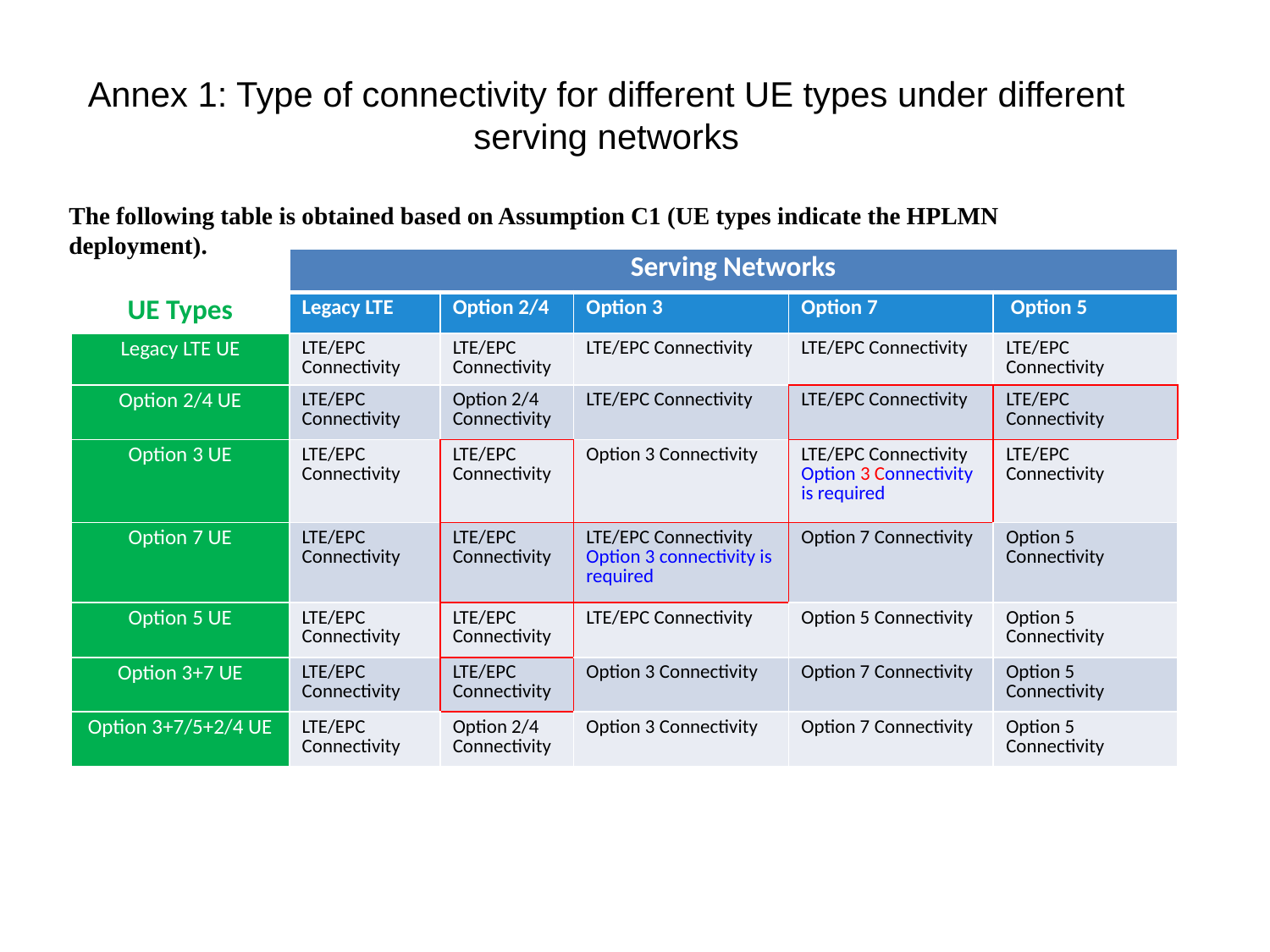

# Annex 1: Type of connectivity for different UE types under different serving networks
The following table is obtained based on Assumption C1 (UE types indicate the HPLMN deployment).
|  | Serving Networks |  |  |  |  |
| --- | --- | --- | --- | --- | --- |
| UE Types | Legacy LTE | Option 2/4 | Option 3 | Option 7 | Option 5 |
| Legacy LTE UE | LTE/EPC Connectivity | LTE/EPC Connectivity | LTE/EPC Connectivity | LTE/EPC Connectivity | LTE/EPC Connectivity |
| Option 2/4 UE | LTE/EPC Connectivity | Option 2/4 Connectivity | LTE/EPC Connectivity | LTE/EPC Connectivity | LTE/EPC Connectivity |
| Option 3 UE | LTE/EPC Connectivity | LTE/EPC Connectivity | Option 3 Connectivity | LTE/EPC Connectivity Option 3 Connectivity is required | LTE/EPC Connectivity |
| Option 7 UE | LTE/EPC Connectivity | LTE/EPC Connectivity | LTE/EPC Connectivity Option 3 connectivity is required | Option 7 Connectivity | Option 5 Connectivity |
| Option 5 UE | LTE/EPC Connectivity | LTE/EPC Connectivity | LTE/EPC Connectivity | Option 5 Connectivity | Option 5 Connectivity |
| Option 3+7 UE | LTE/EPC Connectivity | LTE/EPC Connectivity | Option 3 Connectivity | Option 7 Connectivity | Option 5 Connectivity |
| Option 3+7/5+2/4 UE | LTE/EPC Connectivity | Option 2/4 Connectivity | Option 3 Connectivity | Option 7 Connectivity | Option 5 Connectivity |